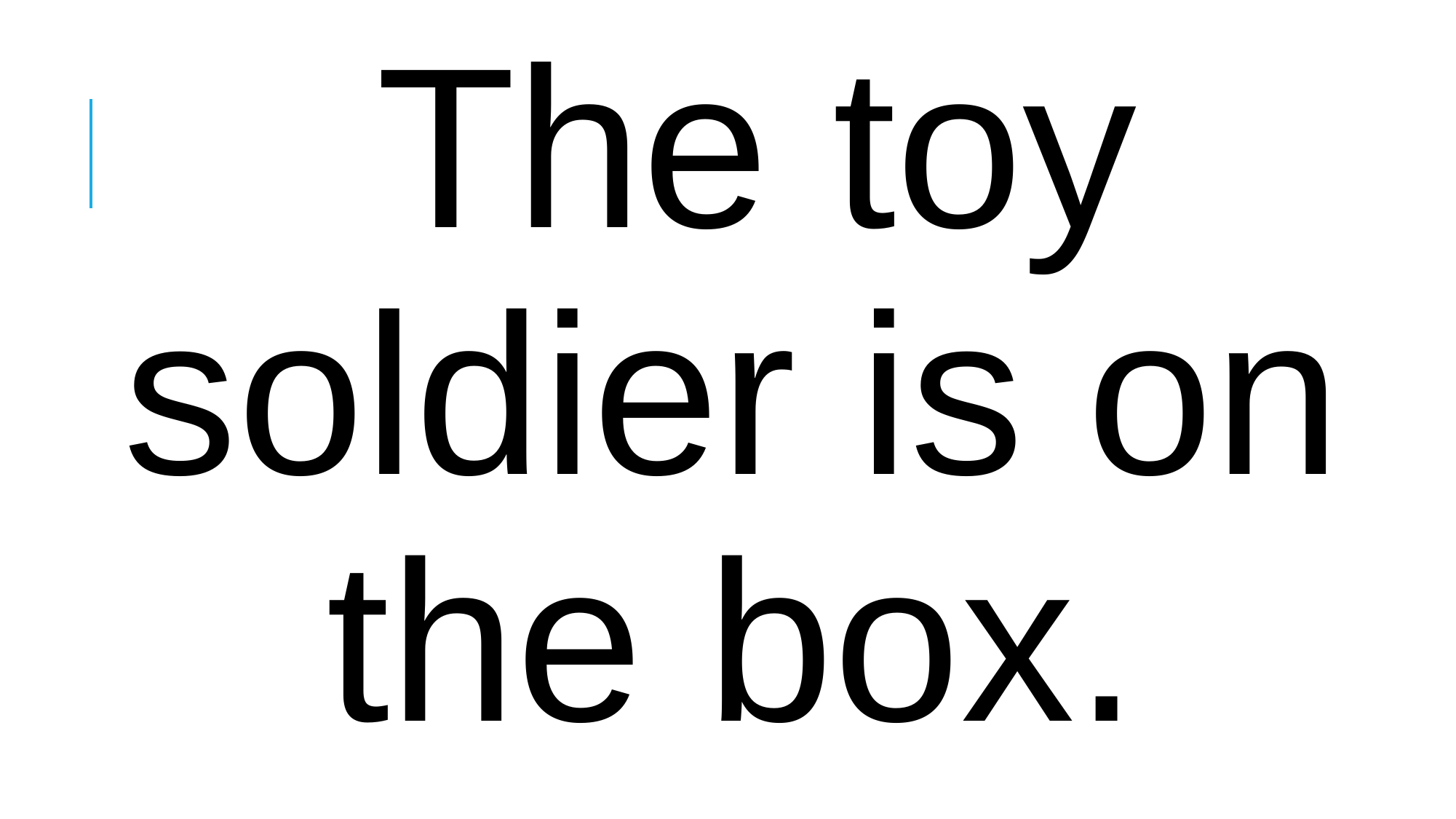

The toy soldier is on the box.